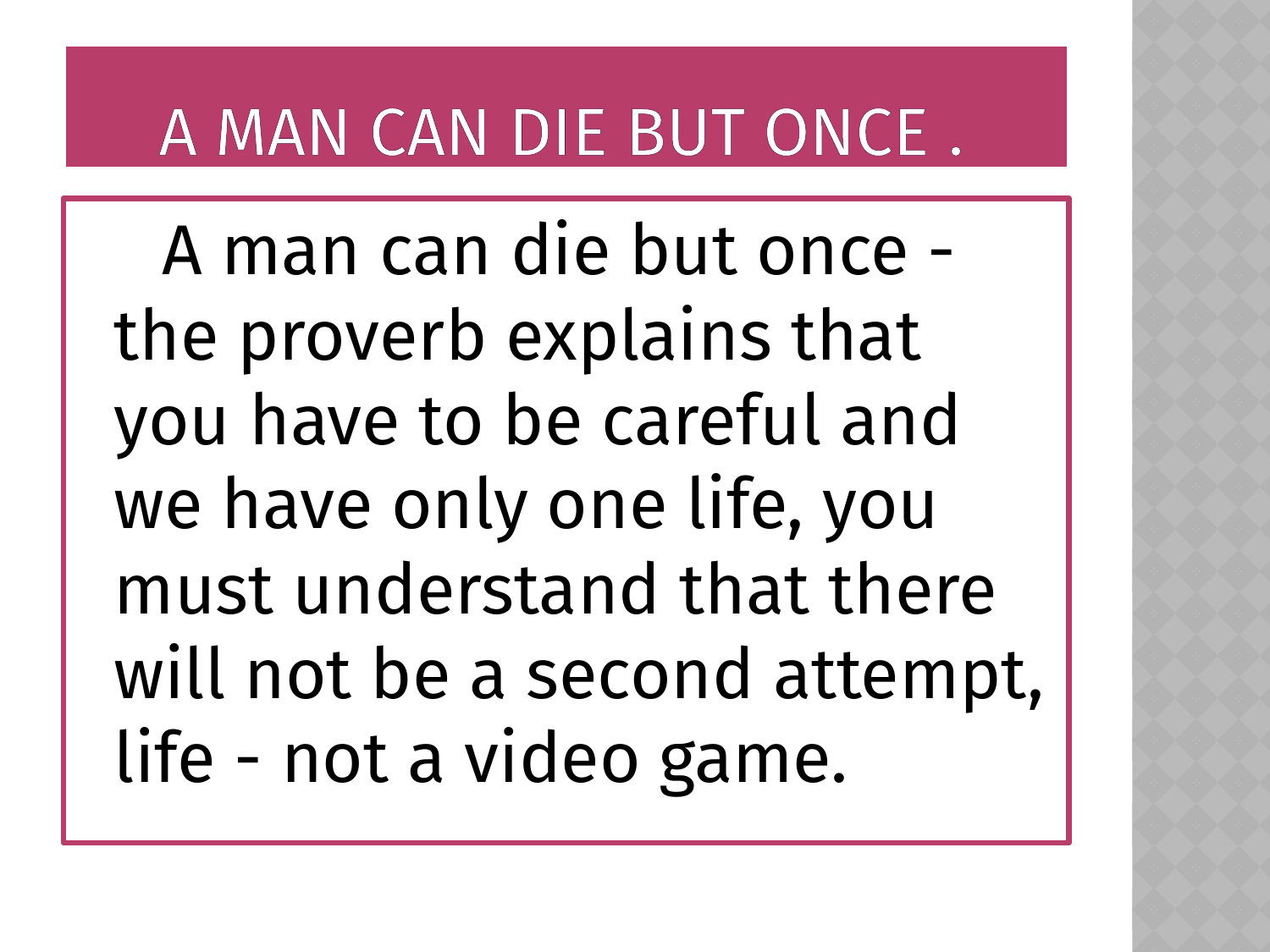

# A man can die but once .
       A man can die but once - the proverb explains that you have to be careful and we have only one life, you must understand that there will not be a second attempt, life - not a video game.